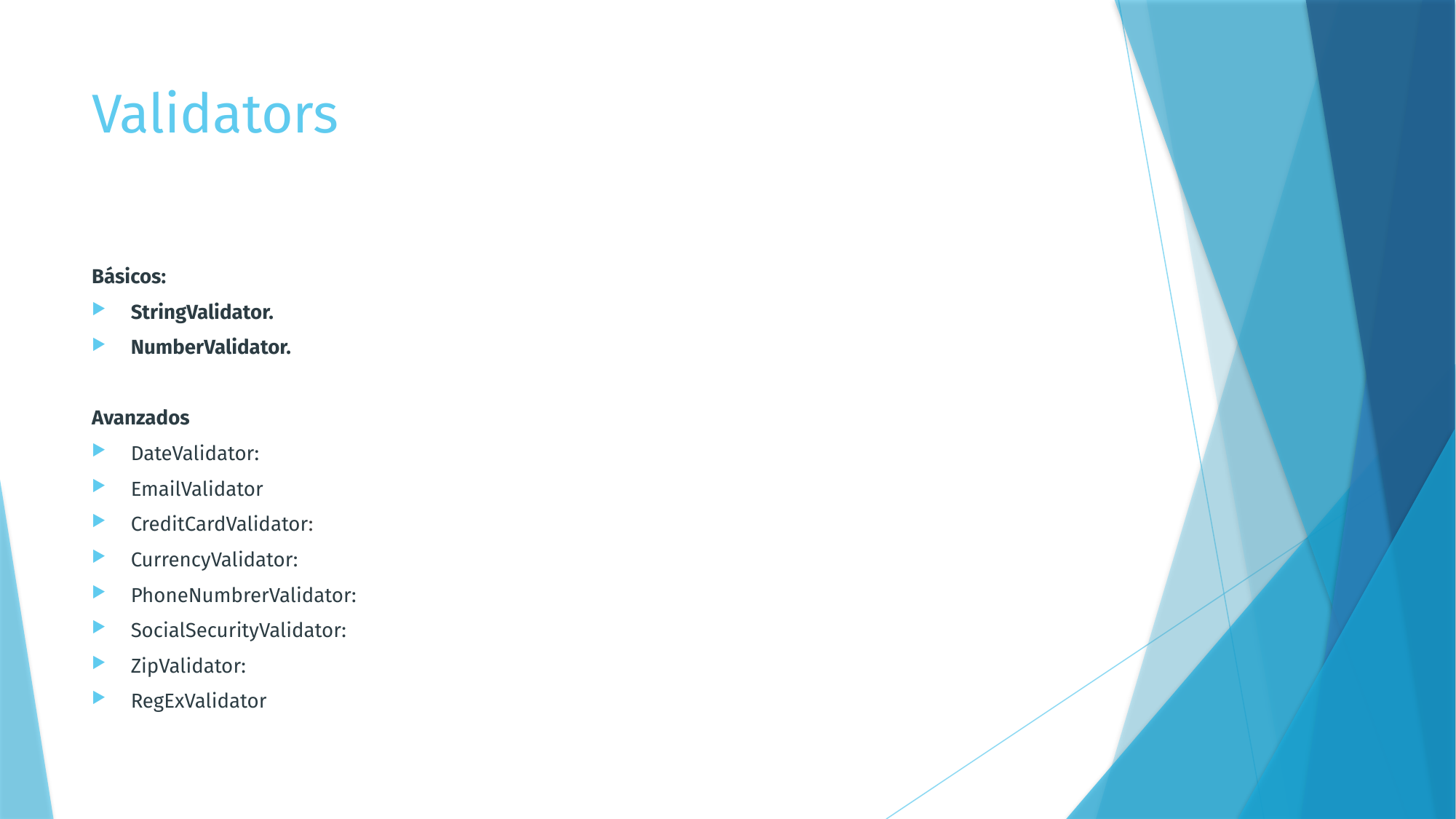

# Validators
Básicos:
StringValidator.
NumberValidator.

Avanzados
DateValidator:
EmailValidator
CreditCardValidator:
CurrencyValidator:
PhoneNumbrerValidator:
SocialSecurityValidator:
ZipValidator:
RegExValidator